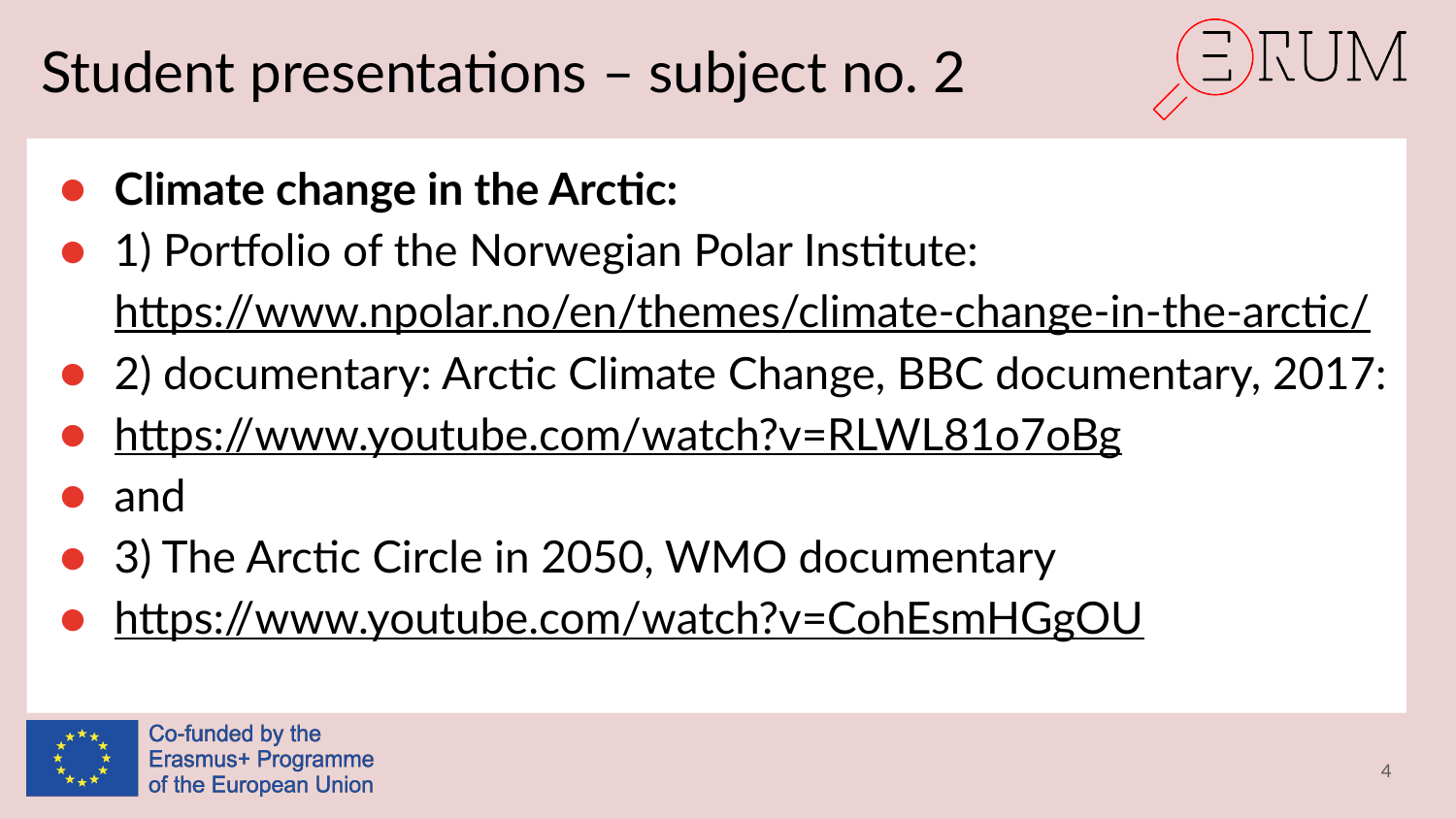

# Student presentations – subject no. 2
Climate change in the Arctic:
1) Portfolio of the Norwegian Polar Institute: https://www.npolar.no/en/themes/climate-change-in-the-arctic/
2) documentary: Arctic Climate Change, BBC documentary, 2017:
https://www.youtube.com/watch?v=RLWL81o7oBg
and
3) The Arctic Circle in 2050, WMO documentary
https://www.youtube.com/watch?v=CohEsmHGgOU

4